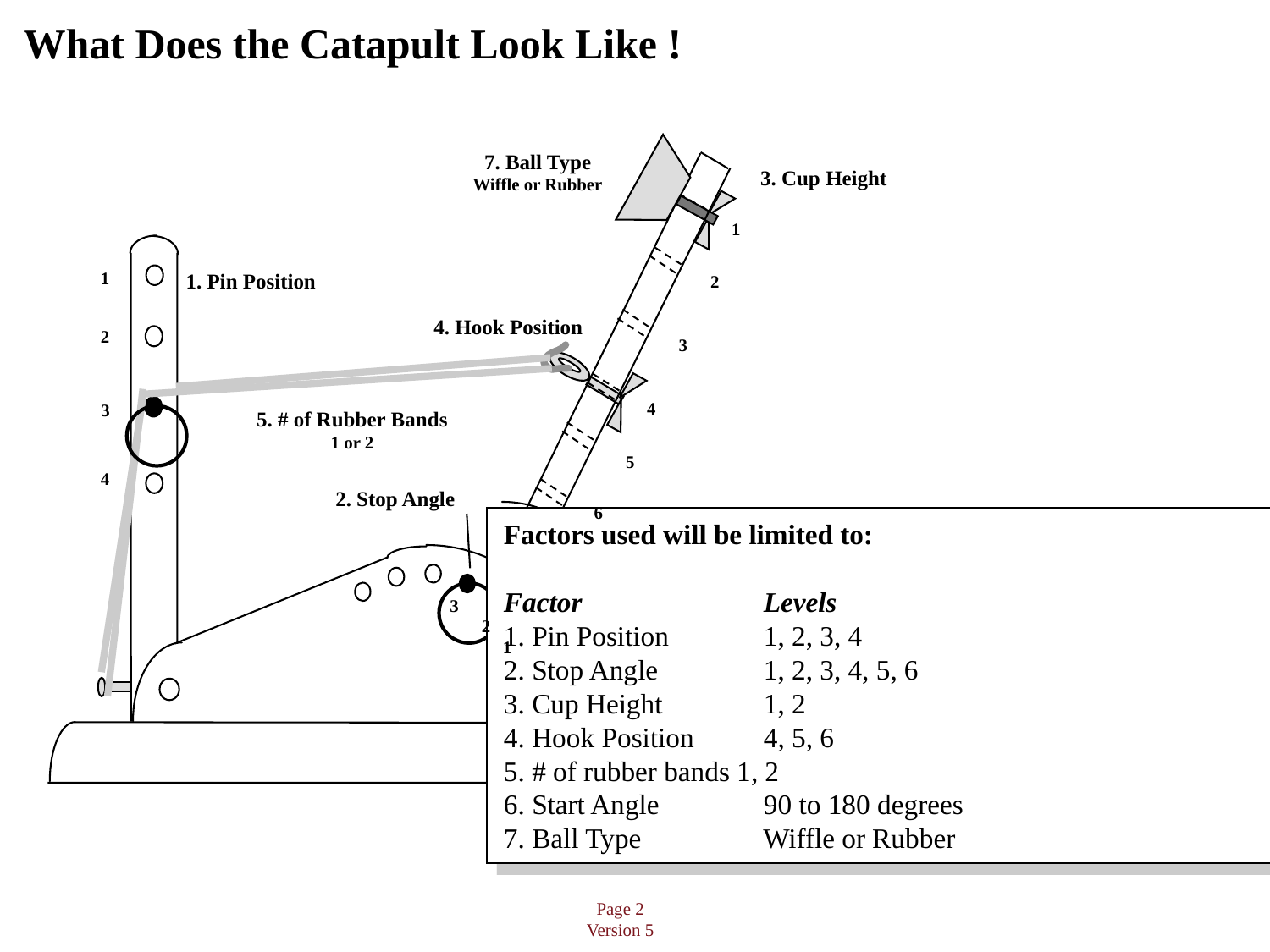

What Does the Catapult Look Like !
7. Ball Type
Wiffle or Rubber

3. Cup Height

1

1
2
1. Pin Position

4. Hook Position

2

3

4
3

5. # of Rubber Bands
1 or 2

5
4

2. Stop Angle

6

Factors used will be limited to:

Factor	 Levels
1. Pin Position         	 1, 2, 3, 4
2. Stop Angle	 1, 2, 3, 4, 5, 6
3. Cup Height	 1, 2
4. Hook Position 	 4, 5, 6
5. # of rubber bands 1, 2
6. Start Angle	 90 to 180 degrees
7. Ball Type	 Wiffle or Rubber

6. Start Angle

3
2

1